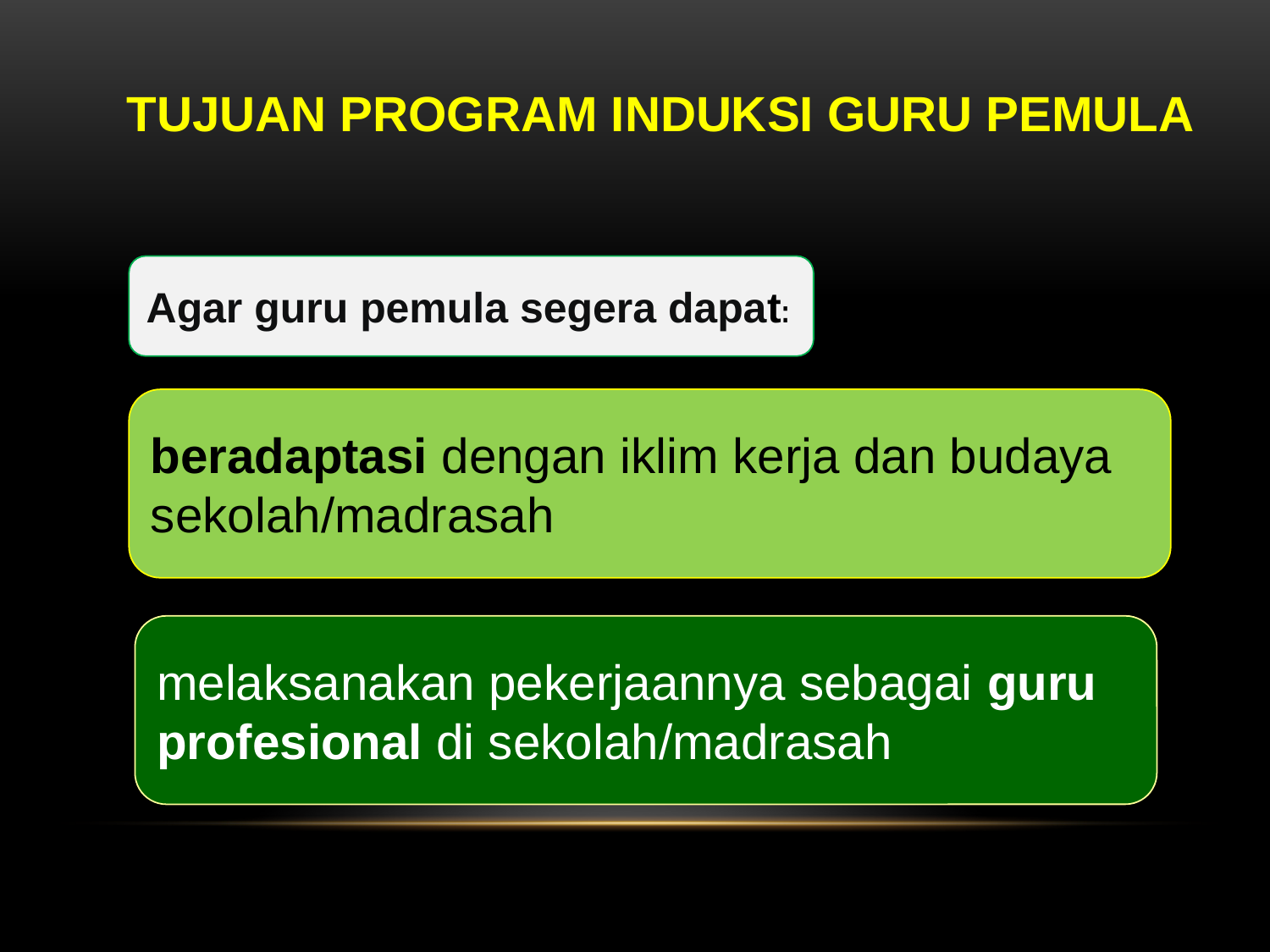

TUJUAN PROGRAM INDUKSI GURU PEMULA
Agar guru pemula segera dapat:
beradaptasi dengan iklim kerja dan budaya sekolah/madrasah
melaksanakan pekerjaannya sebagai guru profesional di sekolah/madrasah